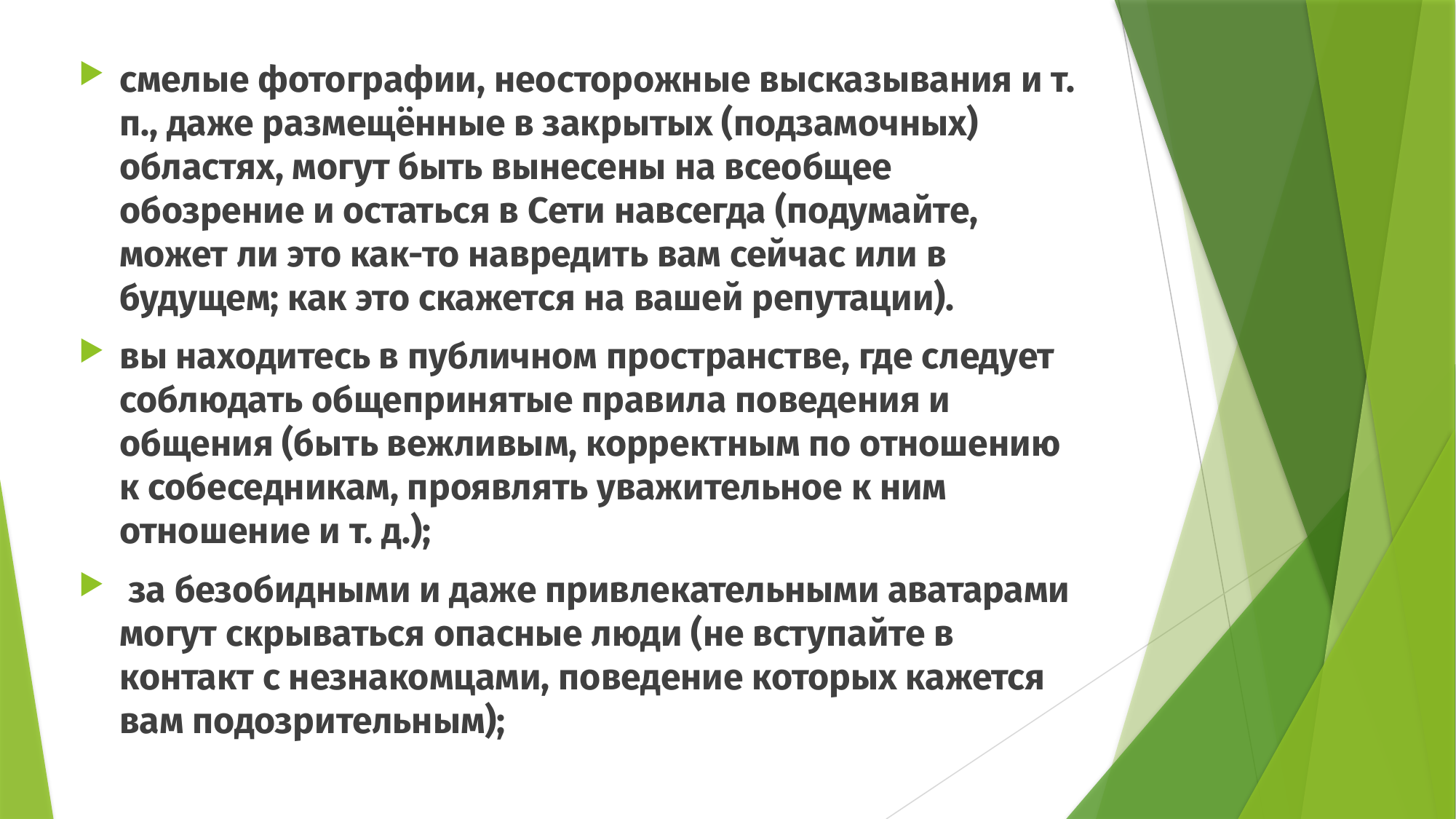

смелые фотографии, неосторожные высказывания и т. п., даже размещённые в закрытых (подзамочных) областях, могут быть вынесены на всеобщее обозрение и остаться в Сети навсегда (подумайте, может ли это как-то навредить вам сейчас или в будущем; как это скажется на вашей репутации).
вы находитесь в публичном пространстве, где следует соблюдать общепринятые правила поведения и общения (быть вежливым, корректным по отношению к собеседникам, проявлять уважительное к ним отношение и т. д.);
 за безобидными и даже привлекательными аватарами могут скрываться опасные люди (не вступайте в контакт с незнакомцами, поведение которых кажется вам подозрительным);